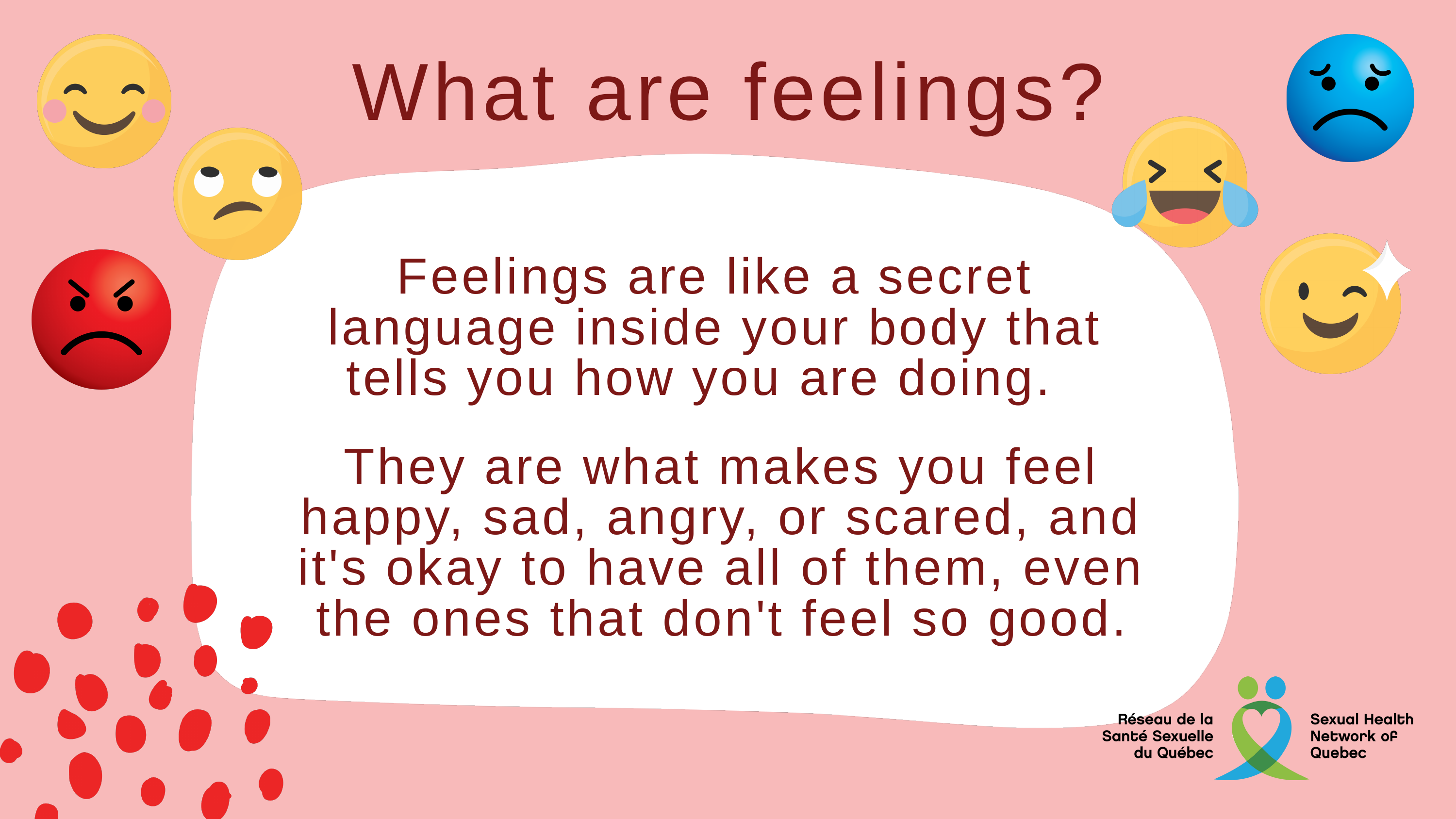

What are feelings?

Feelings are like a secret language inside your body that tells you how you are doing.
They are what makes you feel happy, sad, angry, or scared, and it's okay to have all of them, even the ones that don't feel so good.